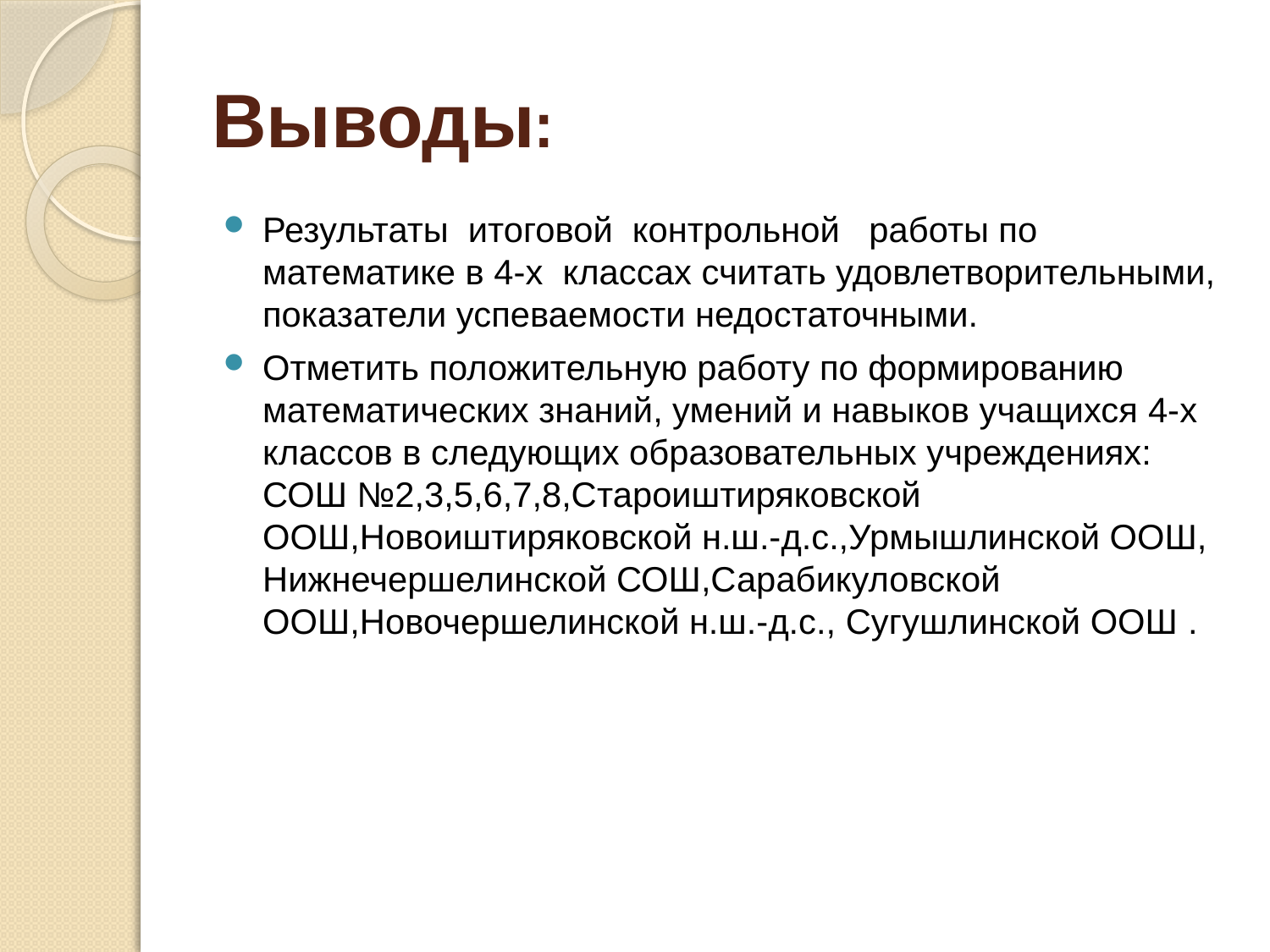

# Выводы:
Результаты  итоговой  контрольной   работы по математике в 4-х  классах считать удовлетворительными, показатели успеваемости недостаточными.
Отметить положительную работу по формированию математических знаний, умений и навыков учащихся 4-х классов в следующих образовательных учреждениях: СОШ №2,3,5,6,7,8,Староиштиряковской ООШ,Новоиштиряковской н.ш.-д.с.,Урмышлинской ООШ, Нижнечершелинской СОШ,Сарабикуловской ООШ,Новочершелинской н.ш.-д.с., Сугушлинской ООШ .